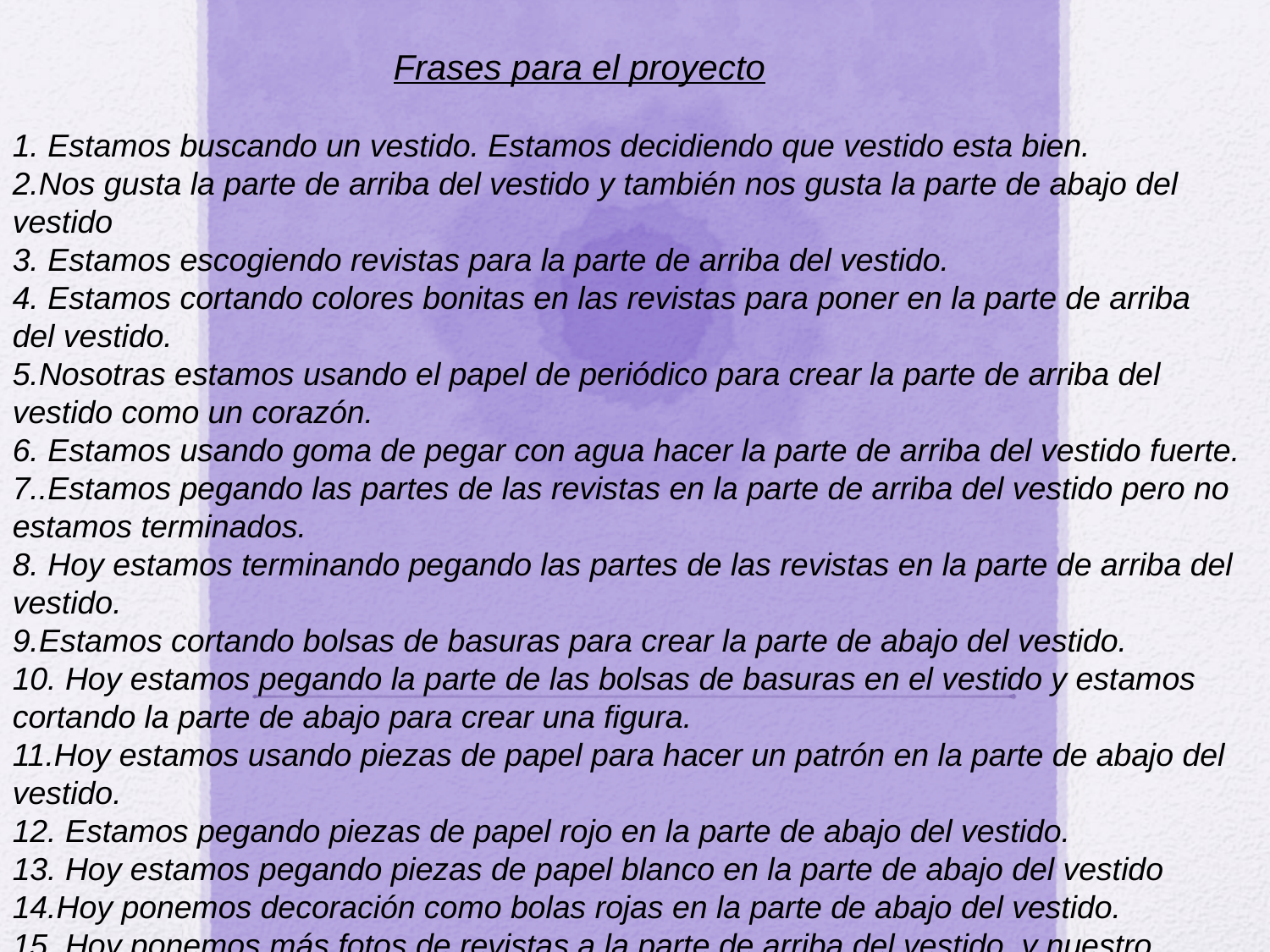

Frases para el proyecto

1. Estamos buscando un vestido. Estamos decidiendo que vestido esta bien.
2.Nos gusta la parte de arriba del vestido y también nos gusta la parte de abajo del vestido
3. Estamos escogiendo revistas para la parte de arriba del vestido.
4. Estamos cortando colores bonitas en las revistas para poner en la parte de arriba del vestido.
5.Nosotras estamos usando el papel de periódico para crear la parte de arriba del vestido como un corazón.
6. Estamos usando goma de pegar con agua hacer la parte de arriba del vestido fuerte.
7..Estamos pegando las partes de las revistas en la parte de arriba del vestido pero no estamos terminados.
8. Hoy estamos terminando pegando las partes de las revistas en la parte de arriba del vestido.
9.Estamos cortando bolsas de basuras para crear la parte de abajo del vestido.
10. Hoy estamos pegando la parte de las bolsas de basuras en el vestido y estamos cortando la parte de abajo para crear una figura.
11.Hoy estamos usando piezas de papel para hacer un patrón en la parte de abajo del vestido.
12. Estamos pegando piezas de papel rojo en la parte de abajo del vestido.
13. Hoy estamos pegando piezas de papel blanco en la parte de abajo del vestido
14.Hoy ponemos decoración como bolas rojas en la parte de abajo del vestido.
15. Hoy ponemos más fotos de revistas a la parte de arriba del vestido ,y nuestro vestido está terminado.